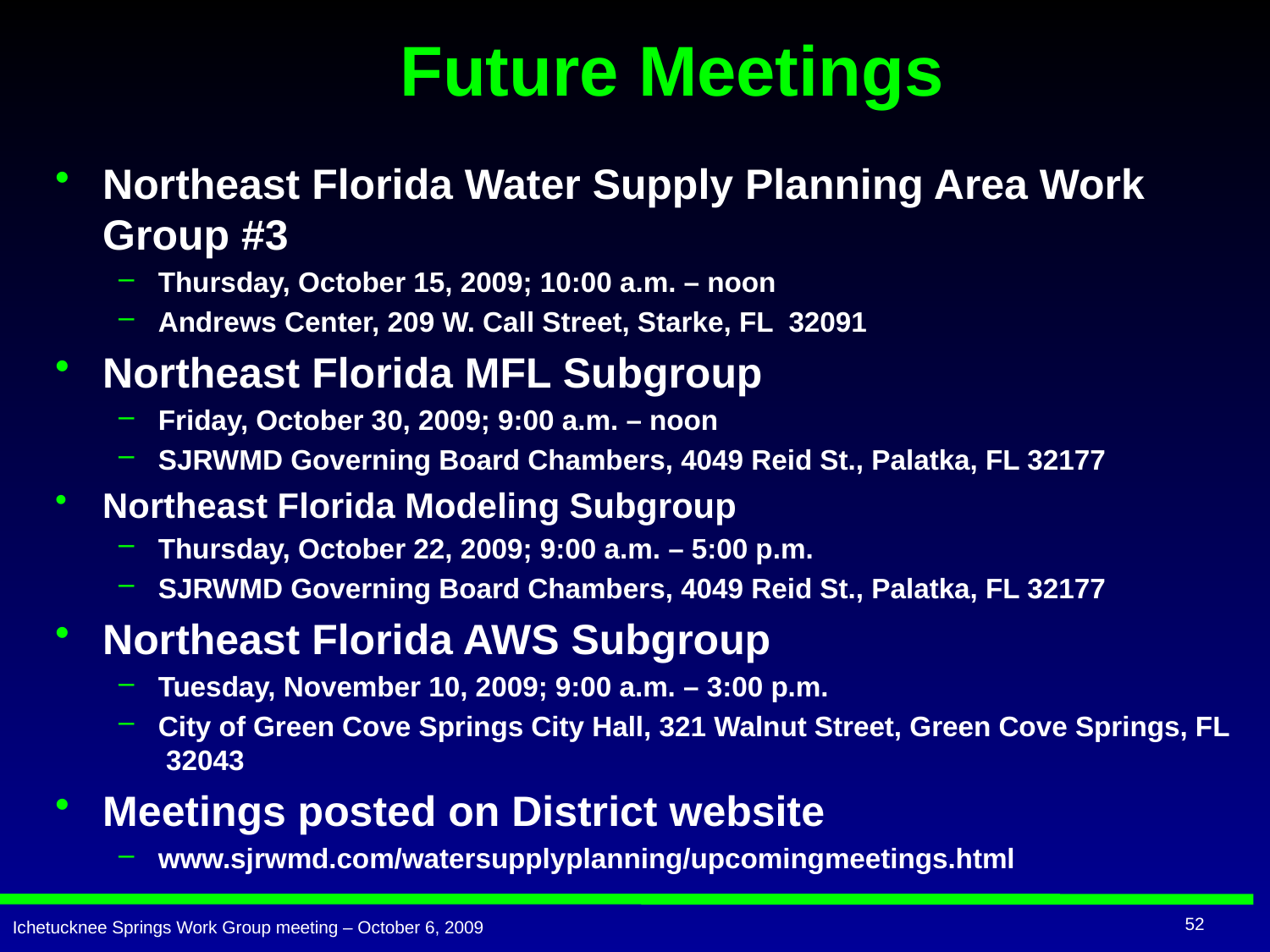

# Future Meetings
Northeast Florida Water Supply Planning Area Work Group #3
Thursday, October 15, 2009; 10:00 a.m. – noon
Andrews Center, 209 W. Call Street, Starke, FL  32091
Northeast Florida MFL Subgroup
Friday, October 30, 2009; 9:00 a.m. – noon
SJRWMD Governing Board Chambers, 4049 Reid St., Palatka, FL 32177
Northeast Florida Modeling Subgroup
Thursday, October 22, 2009; 9:00 a.m. – 5:00 p.m.
SJRWMD Governing Board Chambers, 4049 Reid St., Palatka, FL 32177
Northeast Florida AWS Subgroup
Tuesday, November 10, 2009; 9:00 a.m. – 3:00 p.m.
City of Green Cove Springs City Hall, 321 Walnut Street, Green Cove Springs, FL  32043
Meetings posted on District website
www.sjrwmd.com/watersupplyplanning/upcomingmeetings.html

52
Ichetucknee Springs Work Group meeting – October 6, 2009